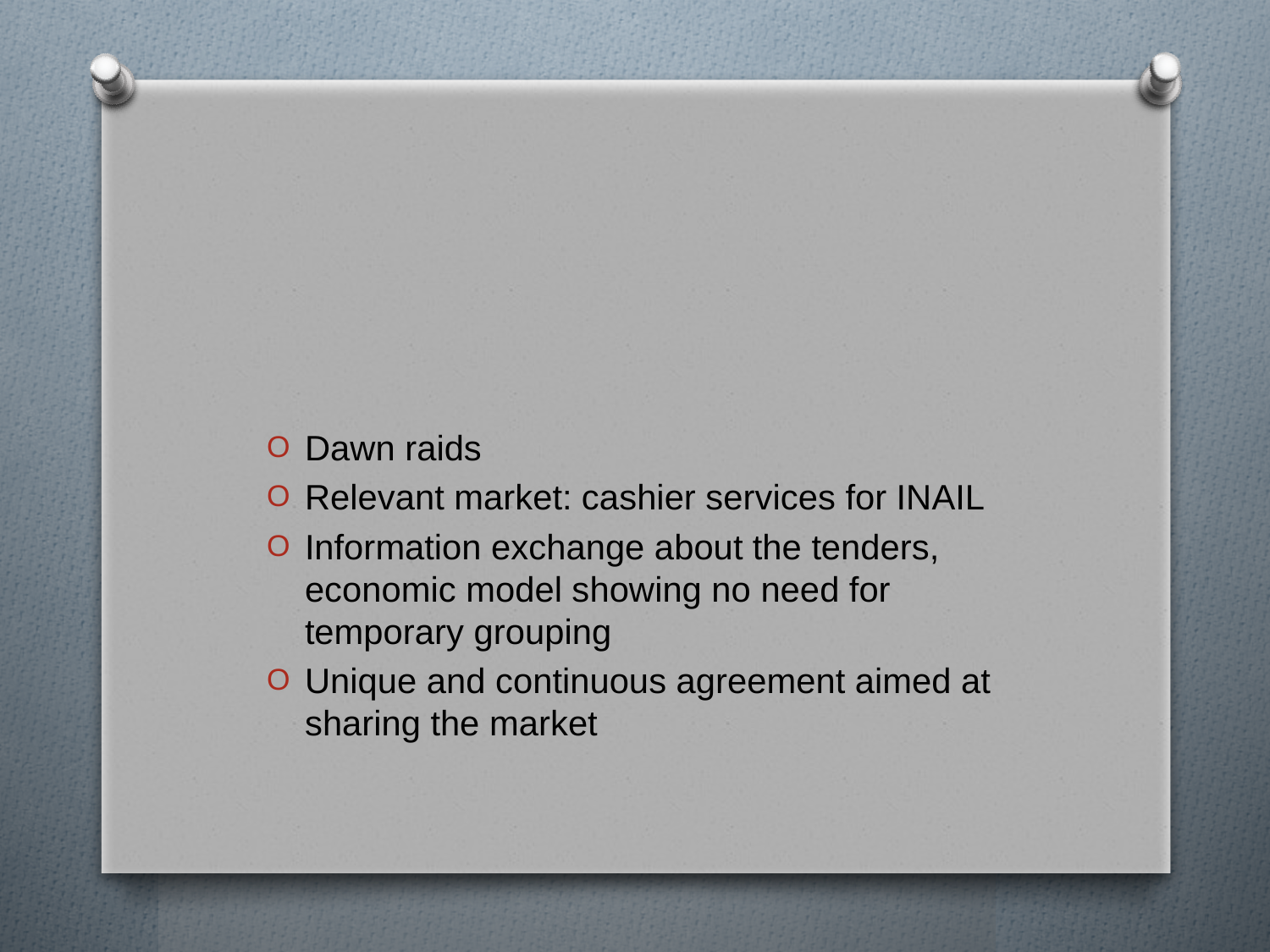

Dawn raids
Relevant market: cashier services for INAIL
Information exchange about the tenders, economic model showing no need for temporary grouping
Unique and continuous agreement aimed at sharing the market